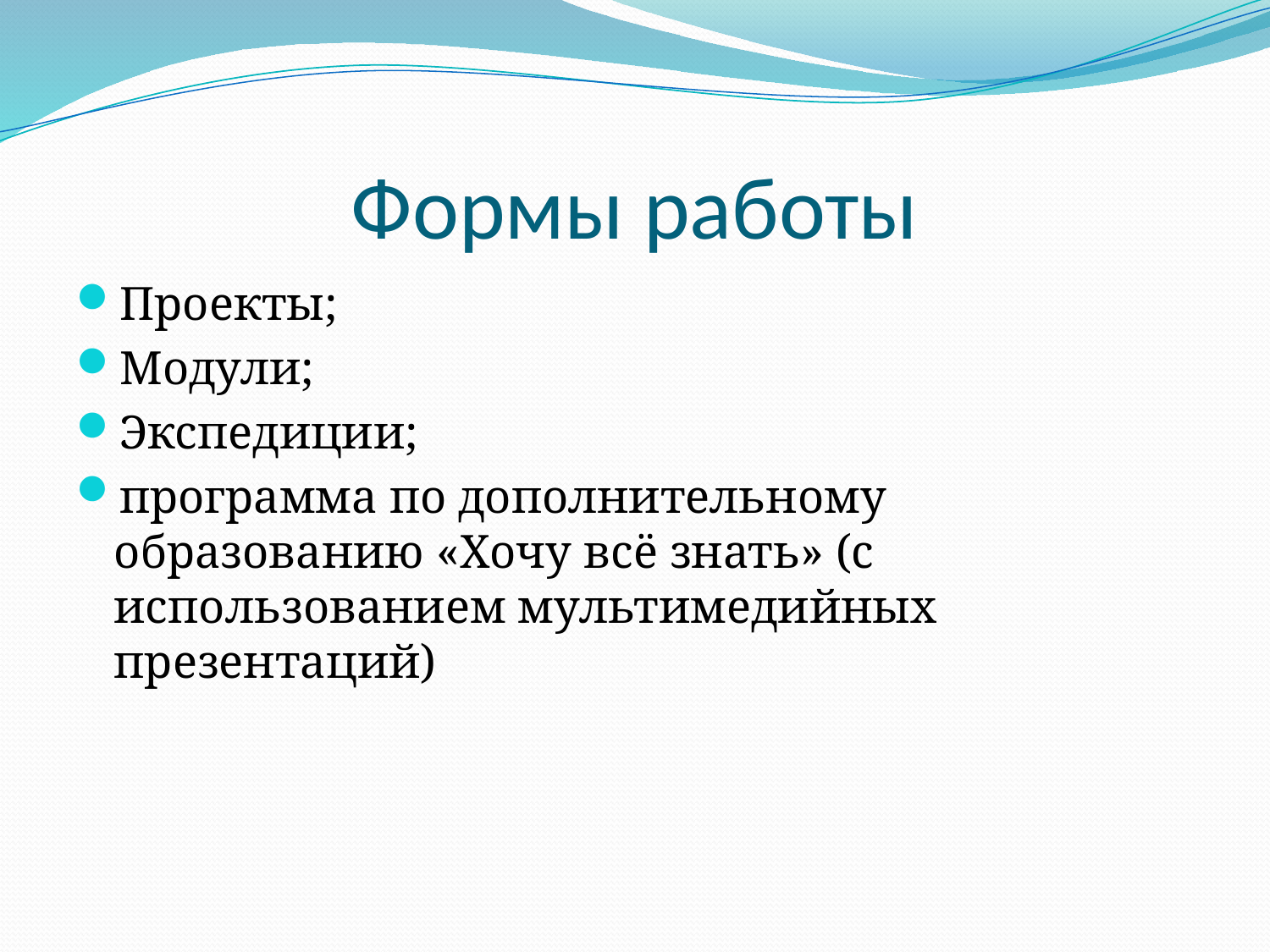

# Формы работы
Проекты;
Модули;
Экспедиции;
программа по дополнительному образованию «Хочу всё знать» (с использованием мультимедийных презентаций)